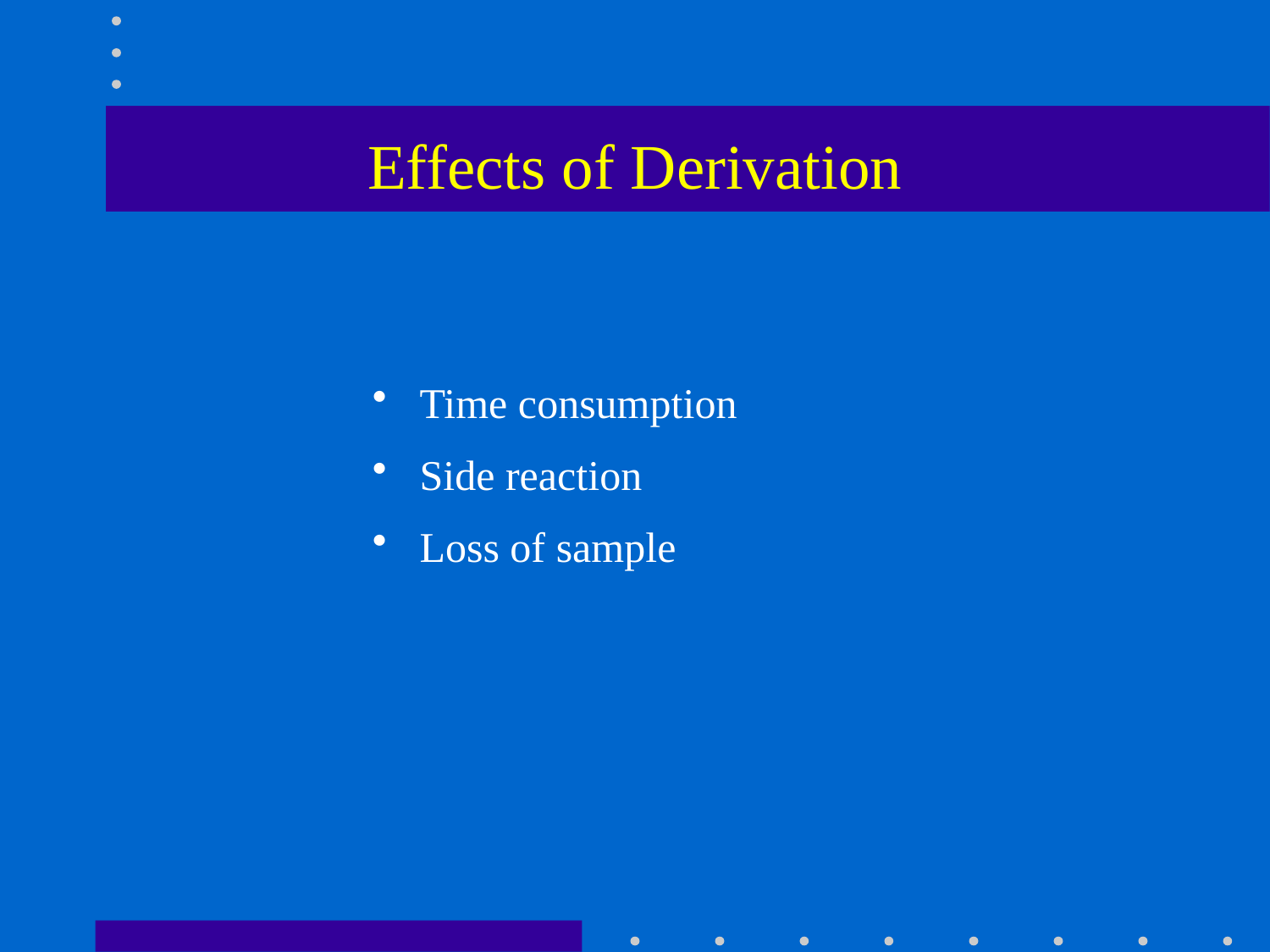

# Effects of Derivation
Time consumption
Side reaction
Loss of sample